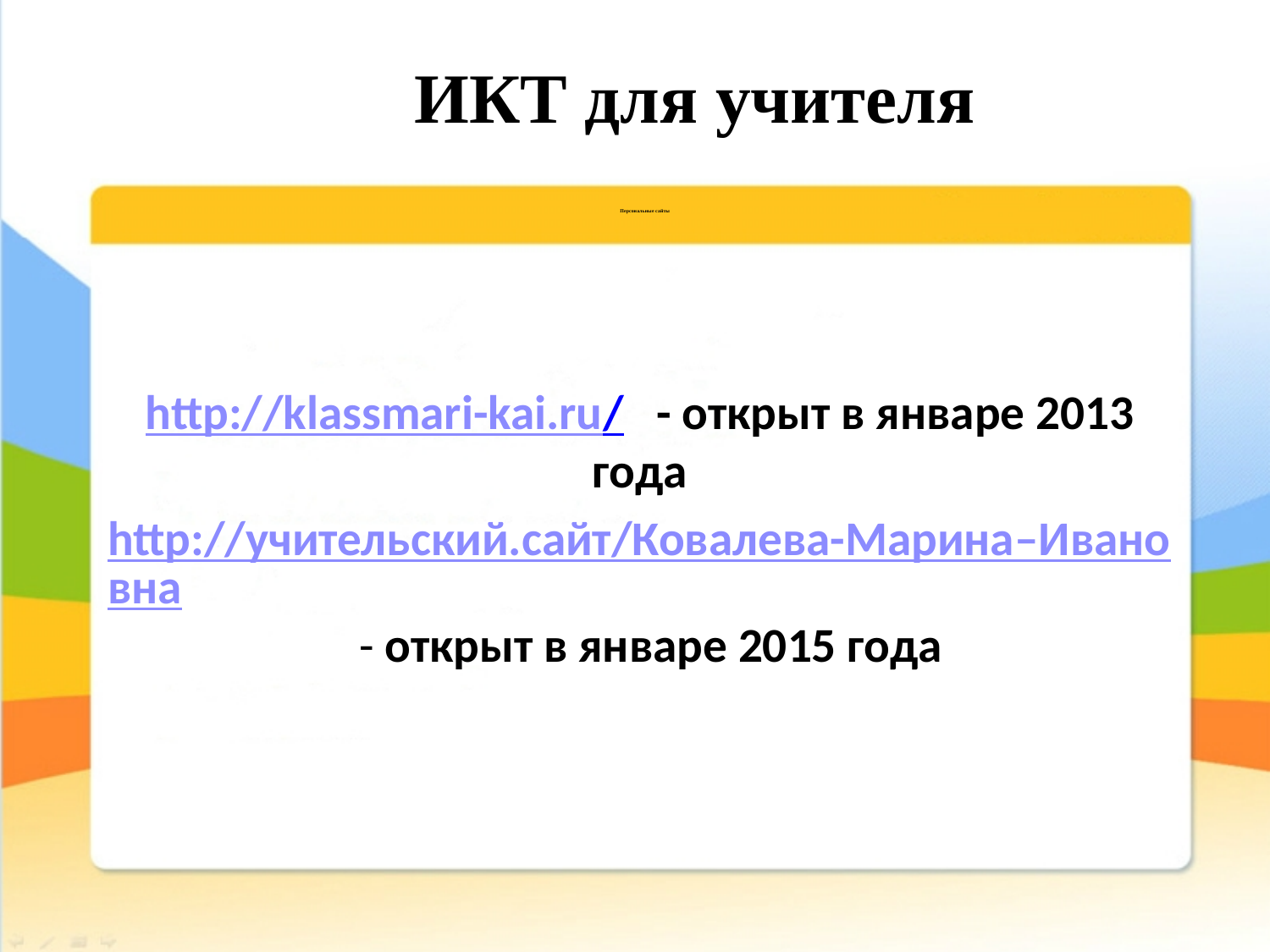

ИКТ для учителя
# Персональные сайты

http://klassmari-kai.ru/   - открыт в январе 2013 года
http://учительский.сайт/Ковалева-Марина–Ивановна  - открыт в январе 2015 года